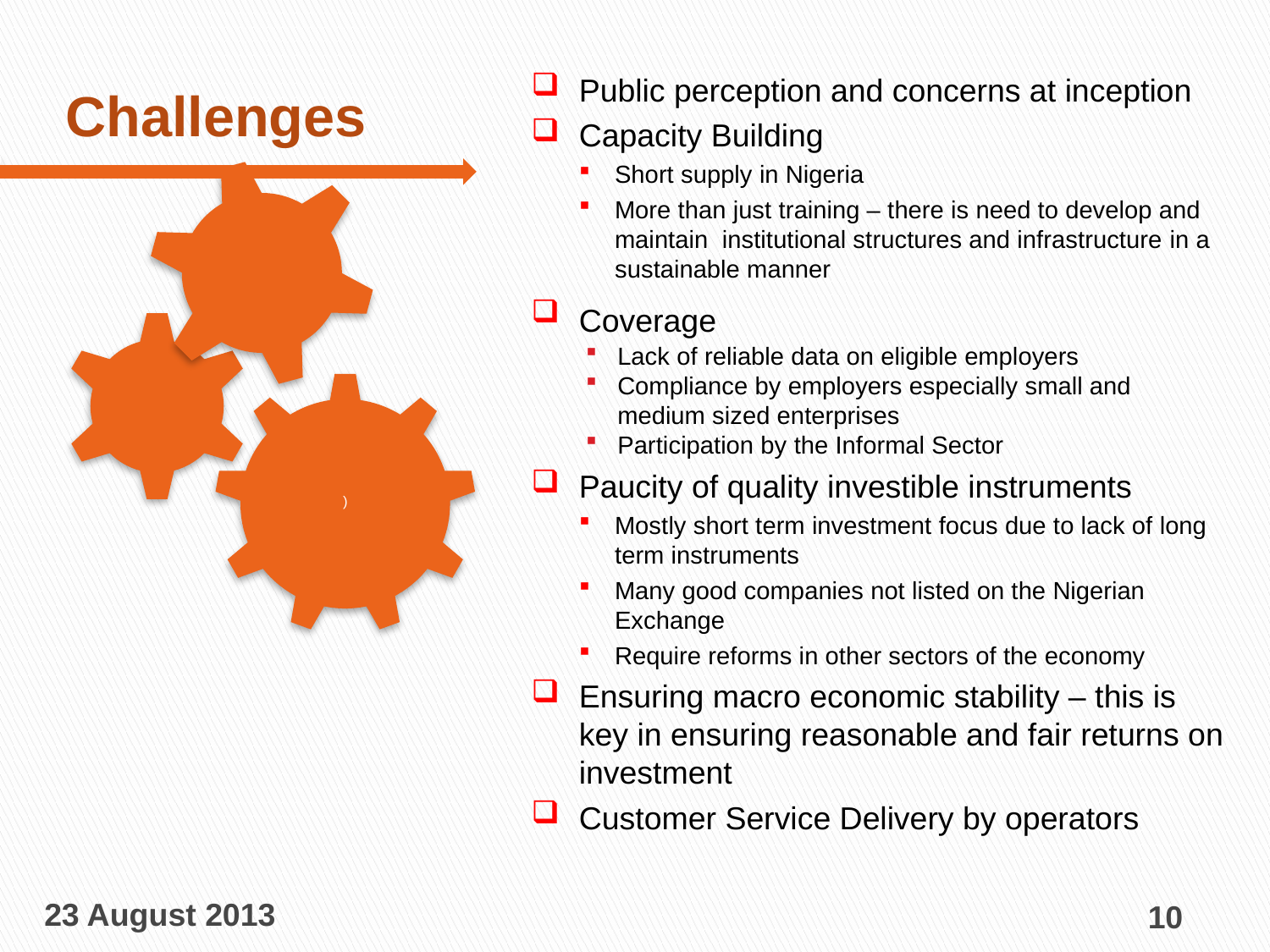

Public perception and concerns at inception
Capacity Building
Short supply in Nigeria
More than just training – there is need to develop and maintain  institutional structures and infrastructure in a sustainable manner
Coverage
Lack of reliable data on eligible employers
Compliance by employers especially small and medium sized enterprises
Participation by the Informal Sector
Paucity of quality investible instruments
Mostly short term investment focus due to lack of long term instruments
Many good companies not listed on the Nigerian Exchange
Require reforms in other sectors of the economy
Ensuring macro economic stability – this is key in ensuring reasonable and fair returns on investment
Customer Service Delivery by operators

# Challenges
)
)
23 August 2013
10